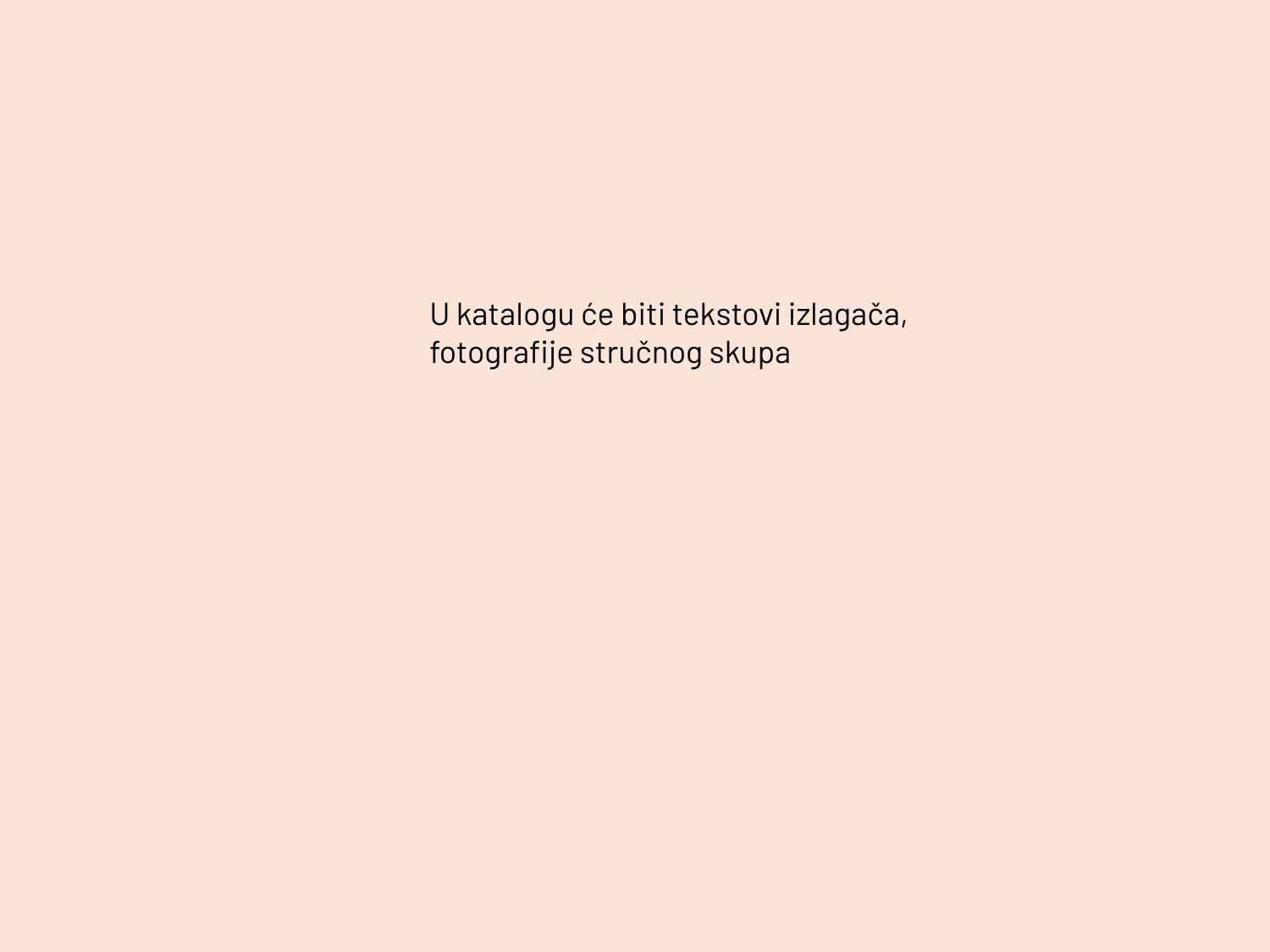

U katalogu će biti tekstovi izlagača, fotografije stručnog skupa